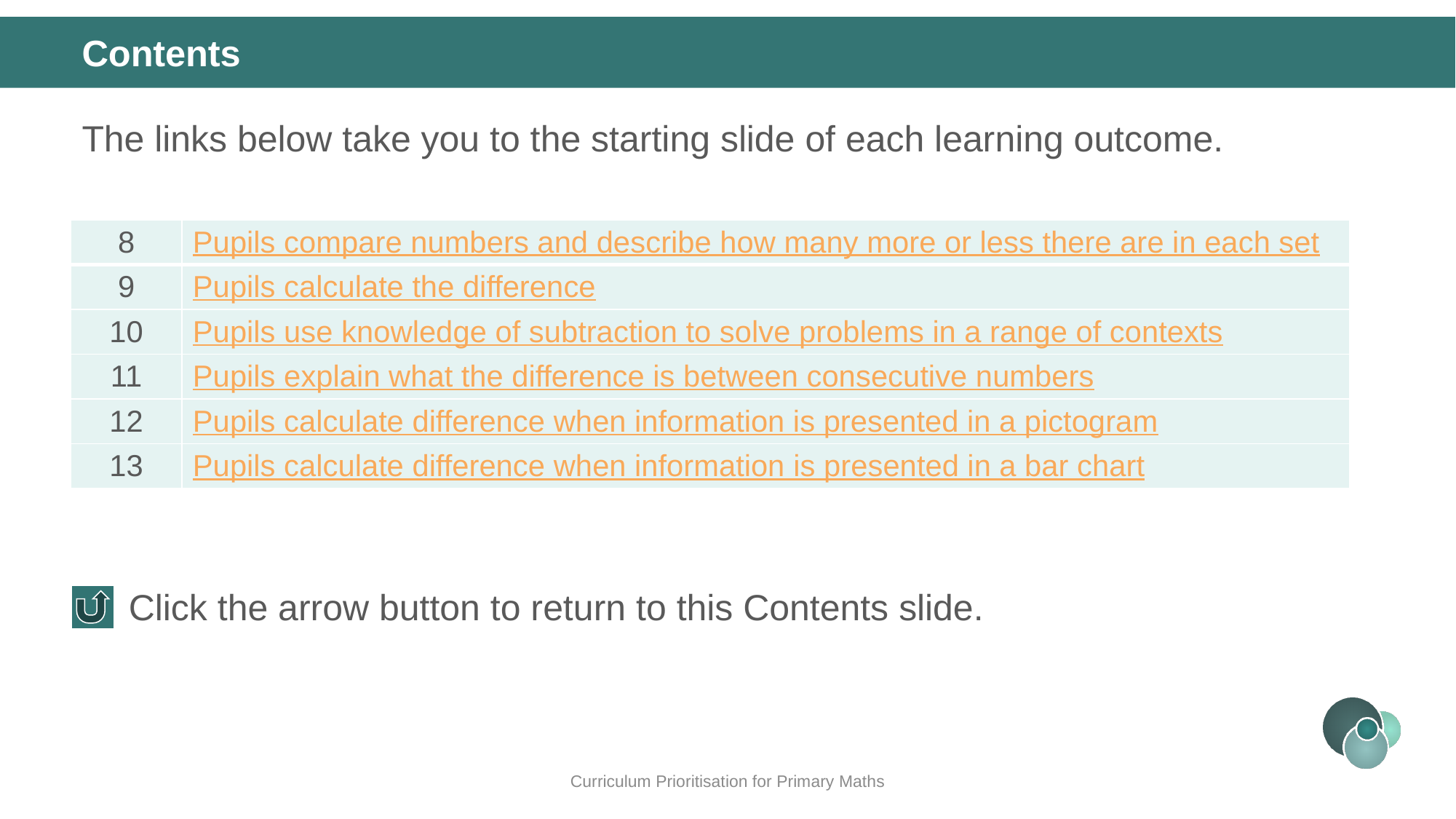

Contents
The links below take you to the starting slide of each learning outcome.
| 8 | Pupils compare numbers and describe how many more or less there are in each set |
| --- | --- |
| 9 | Pupils calculate the difference |
| 10 | Pupils use knowledge of subtraction to solve problems in a range of contexts |
| 11 | Pupils explain what the difference is between consecutive numbers |
| 12 | Pupils calculate difference when information is presented in a pictogram |
| 13 | Pupils calculate difference when information is presented in a bar chart |
Click the arrow button to return to this Contents slide.

Curriculum Prioritisation for Primary Maths